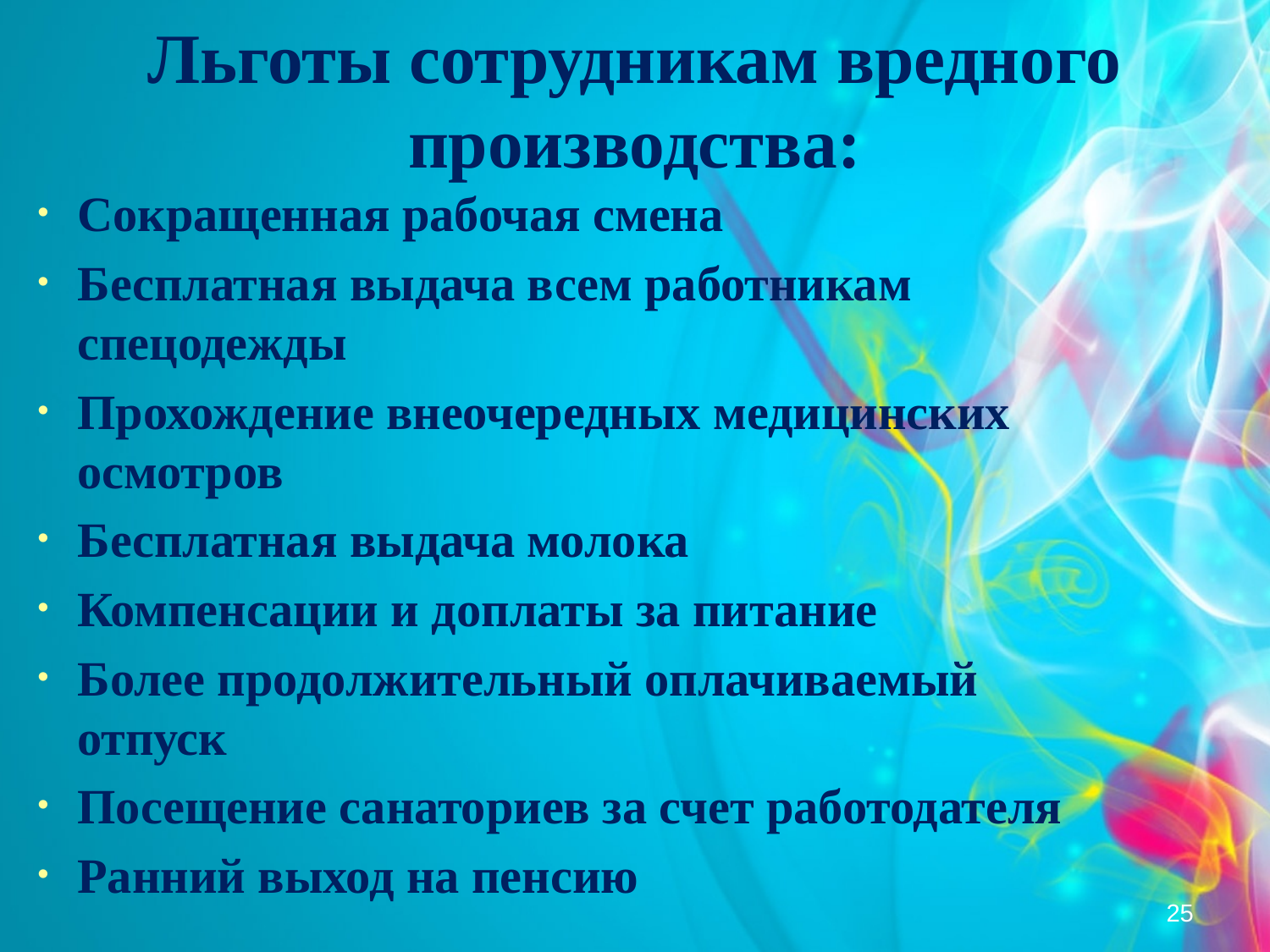

# Льготы сотрудникам вредного производства:
Сокращенная рабочая смена
Бесплатная выдача всем работникам спецодежды
Прохождение внеочередных медицинских осмотров
Бесплатная выдача молока
Компенсации и доплаты за питание
Более продолжительный оплачиваемый отпуск
Посещение санаториев за счет работодателя
Ранний выход на пенсию

25